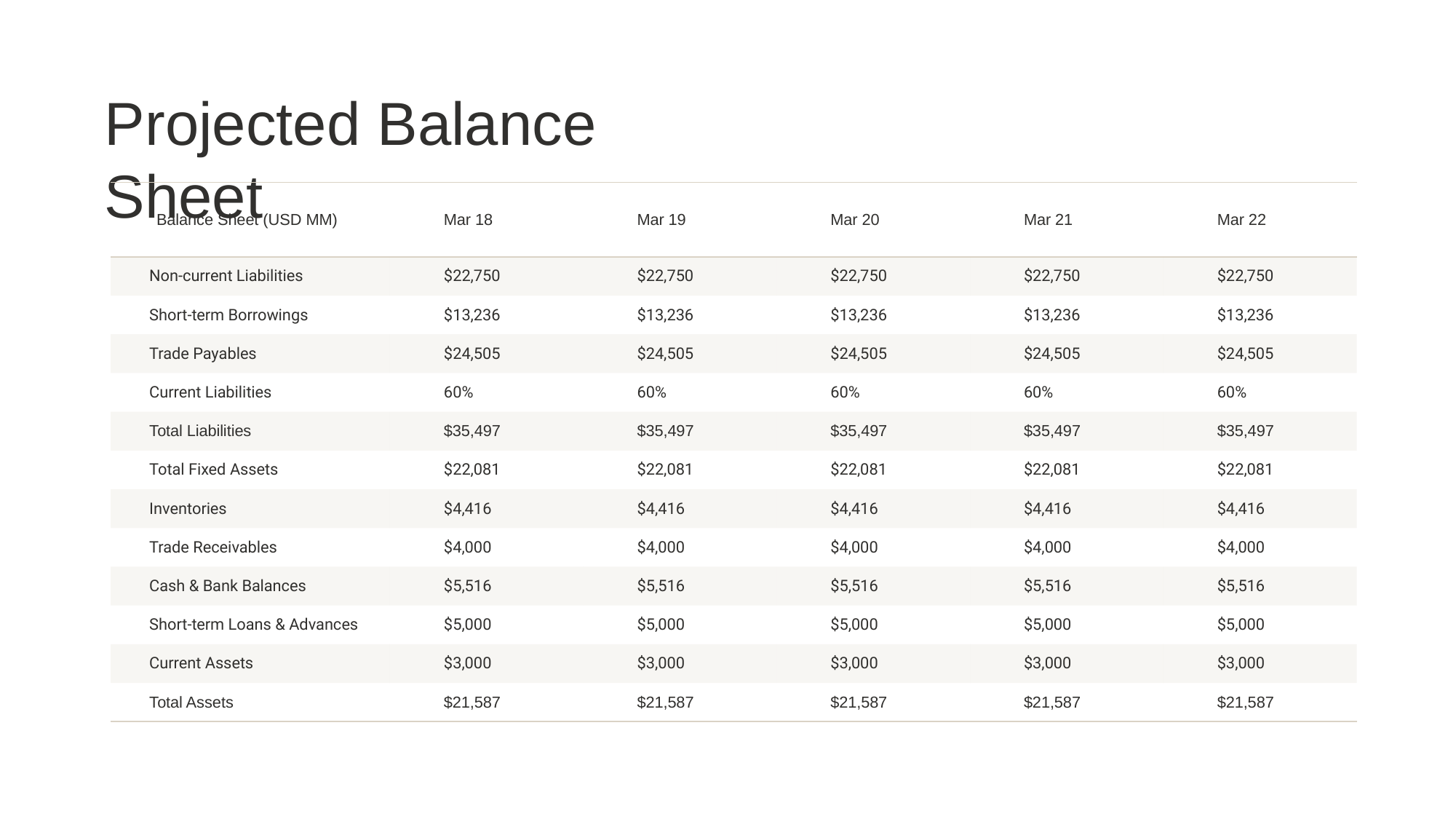

Projected Balance Sheet
| Balance Sheet (USD MM) | Mar 18 | Mar 19 | Mar 20 | Mar 21 | Mar 22 |
| --- | --- | --- | --- | --- | --- |
| Non-current Liabilities | $22,750 | $22,750 | $22,750 | $22,750 | $22,750 |
| Short-term Borrowings | $13,236 | $13,236 | $13,236 | $13,236 | $13,236 |
| Trade Payables | $24,505 | $24,505 | $24,505 | $24,505 | $24,505 |
| Current Liabilities | 60% | 60% | 60% | 60% | 60% |
| Total Liabilities | $35,497 | $35,497 | $35,497 | $35,497 | $35,497 |
| Total Fixed Assets | $22,081 | $22,081 | $22,081 | $22,081 | $22,081 |
| Inventories | $4,416 | $4,416 | $4,416 | $4,416 | $4,416 |
| Trade Receivables | $4,000 | $4,000 | $4,000 | $4,000 | $4,000 |
| Cash & Bank Balances | $5,516 | $5,516 | $5,516 | $5,516 | $5,516 |
| Short-term Loans & Advances | $5,000 | $5,000 | $5,000 | $5,000 | $5,000 |
| Current Assets | $3,000 | $3,000 | $3,000 | $3,000 | $3,000 |
| Total Assets | $21,587 | $21,587 | $21,587 | $21,587 | $21,587 |